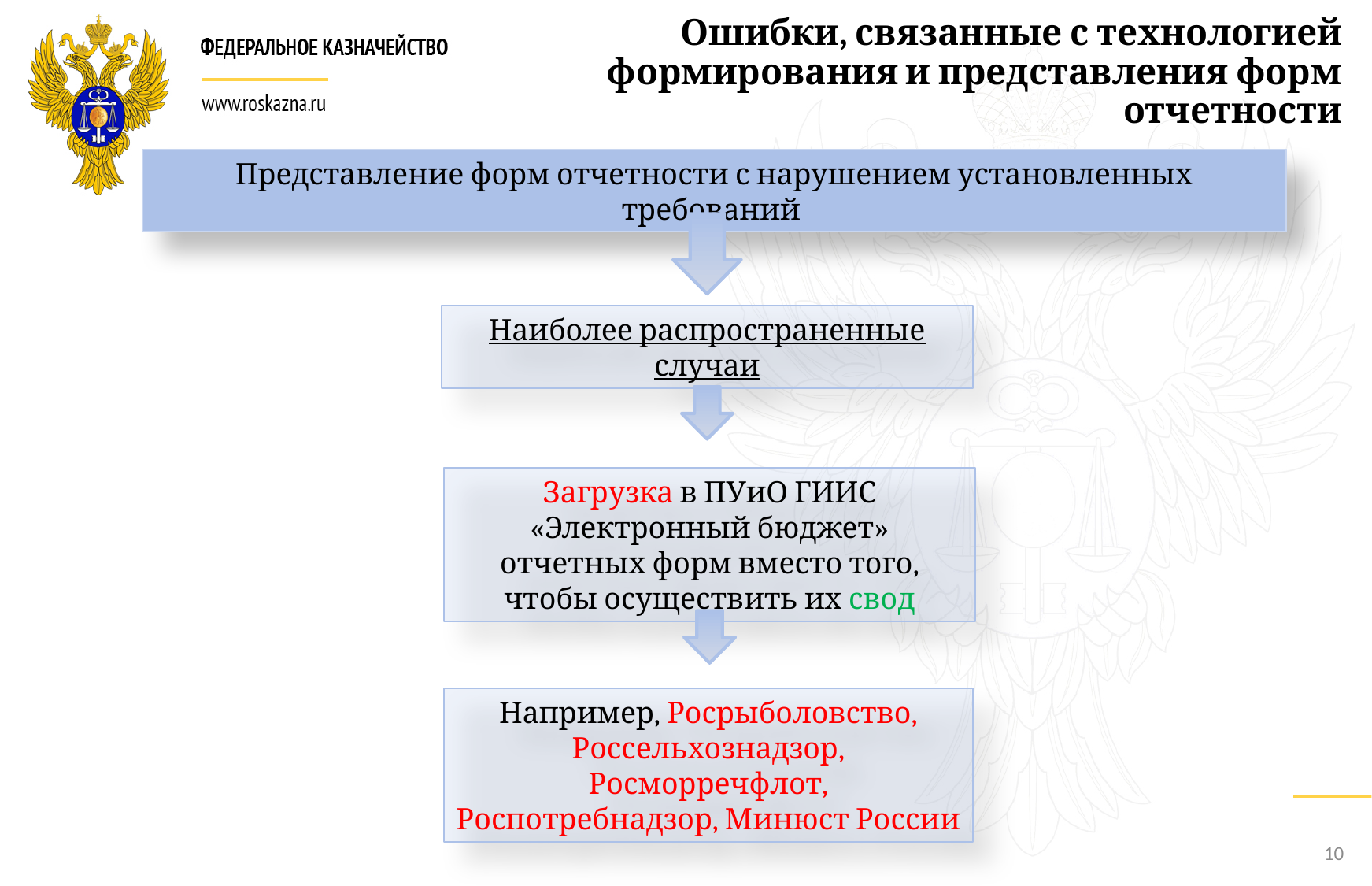

# Ошибки, связанные с технологией формирования и представления форм отчетности
Представление форм отчетности с нарушением установленных требований

Наиболее распространенные случаи

Загрузка в ПУиО ГИИС «Электронный бюджет» отчетных форм вместо того, чтобы осуществить их свод

Например, Росрыболовство, Россельхознадзор, Росморречфлот, Роспотребнадзор, Минюст России
10